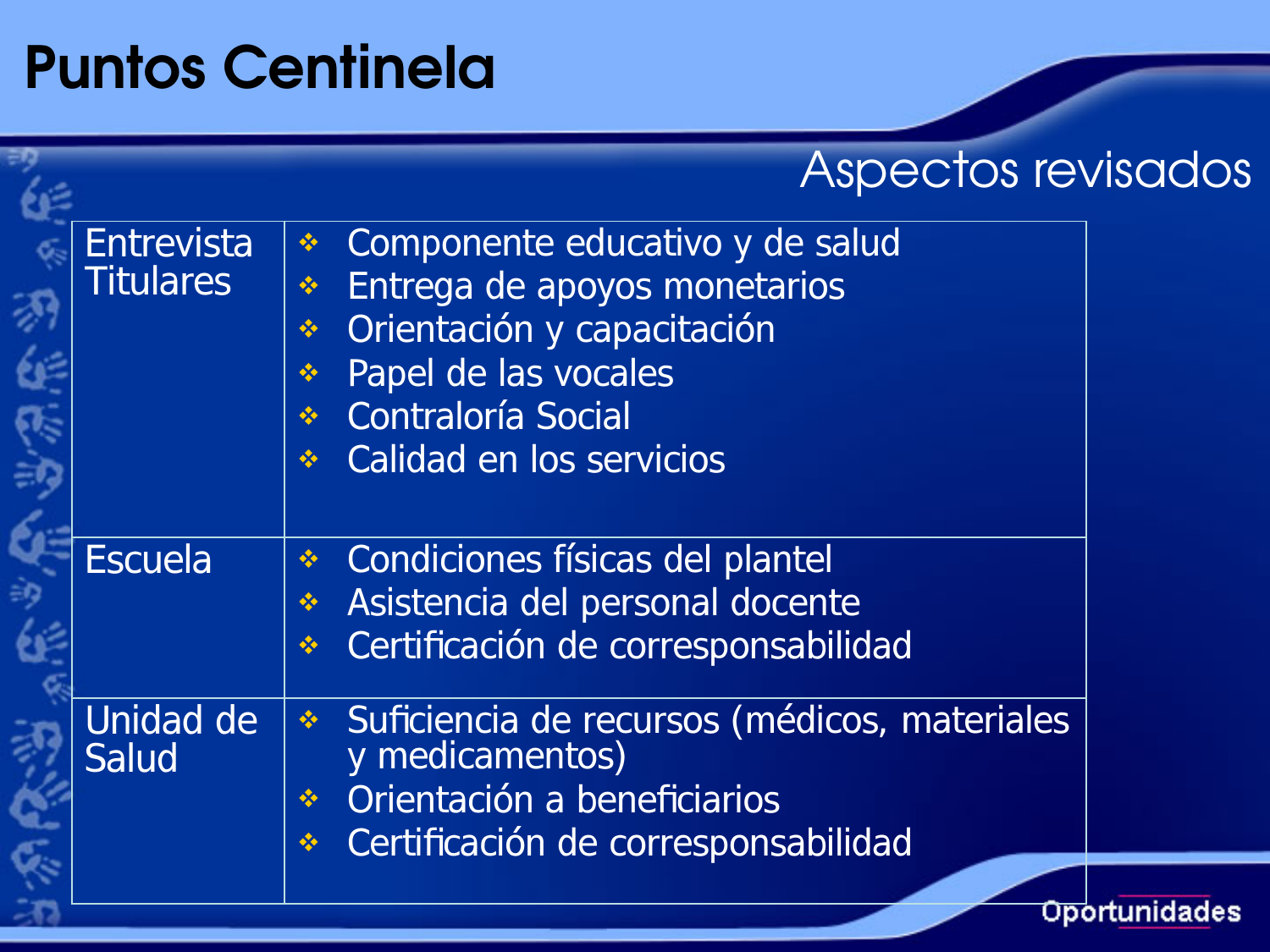

Puntos Centinela
Aspectos revisados
| Entrevista Titulares | Componente educativo y de salud Entrega de apoyos monetarios Orientación y capacitación Papel de las vocales Contraloría Social Calidad en los servicios |
| --- | --- |
| Escuela | Condiciones físicas del plantel Asistencia del personal docente Certificación de corresponsabilidad |
| Unidad de Salud | Suficiencia de recursos (médicos, materiales y medicamentos) Orientación a beneficiarios Certificación de corresponsabilidad |